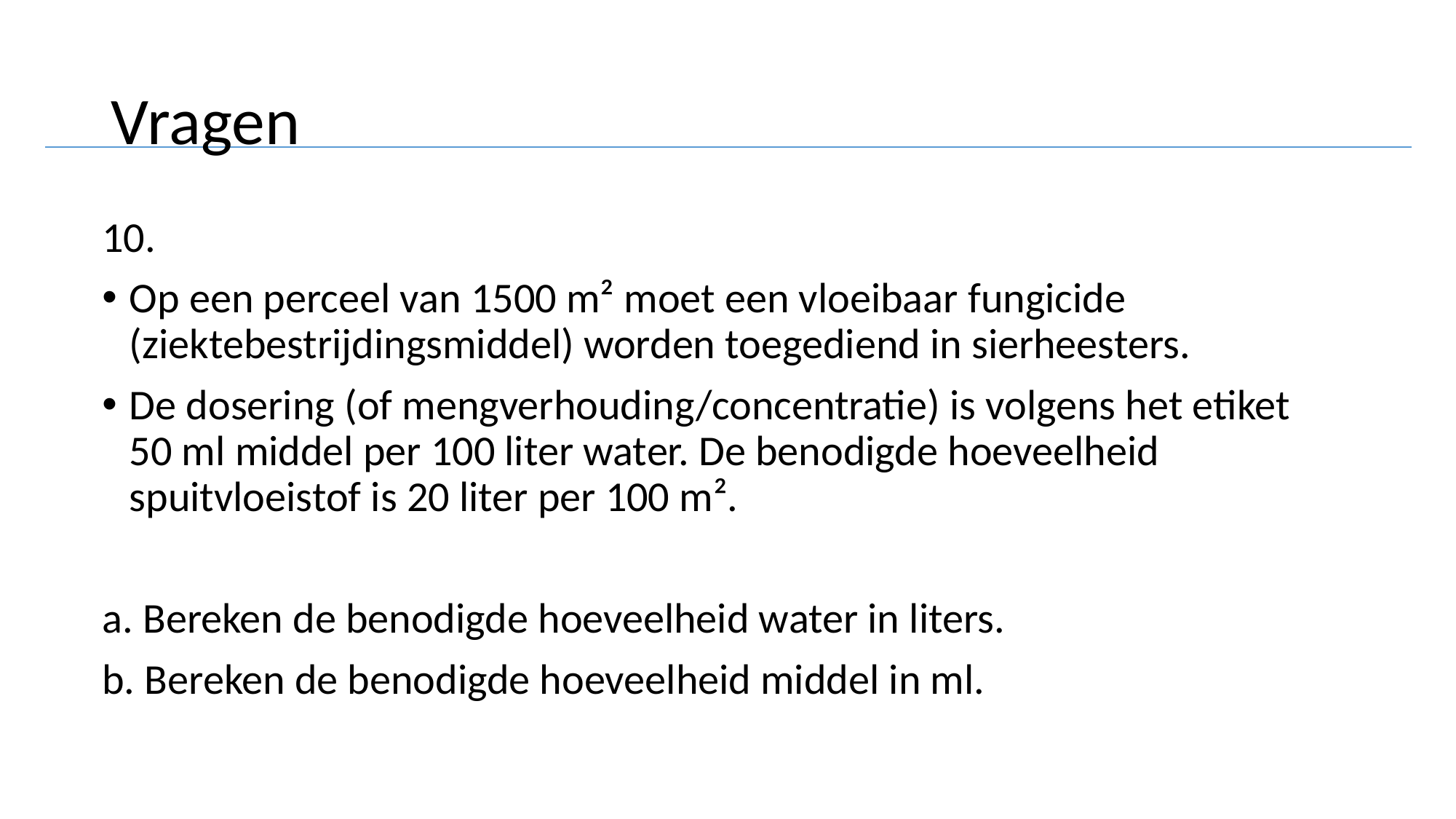

# Vragen
10.
Op een perceel van 1500 m² moet een vloeibaar fungicide (ziektebestrijdingsmiddel) worden toegediend in sierheesters.
De dosering (of mengverhouding/concentratie) is volgens het etiket 50 ml middel per 100 liter water. De benodigde hoeveelheid spuitvloeistof is 20 liter per 100 m².

a. Bereken de benodigde hoeveelheid water in liters.
b. Bereken de benodigde hoeveelheid middel in ml.